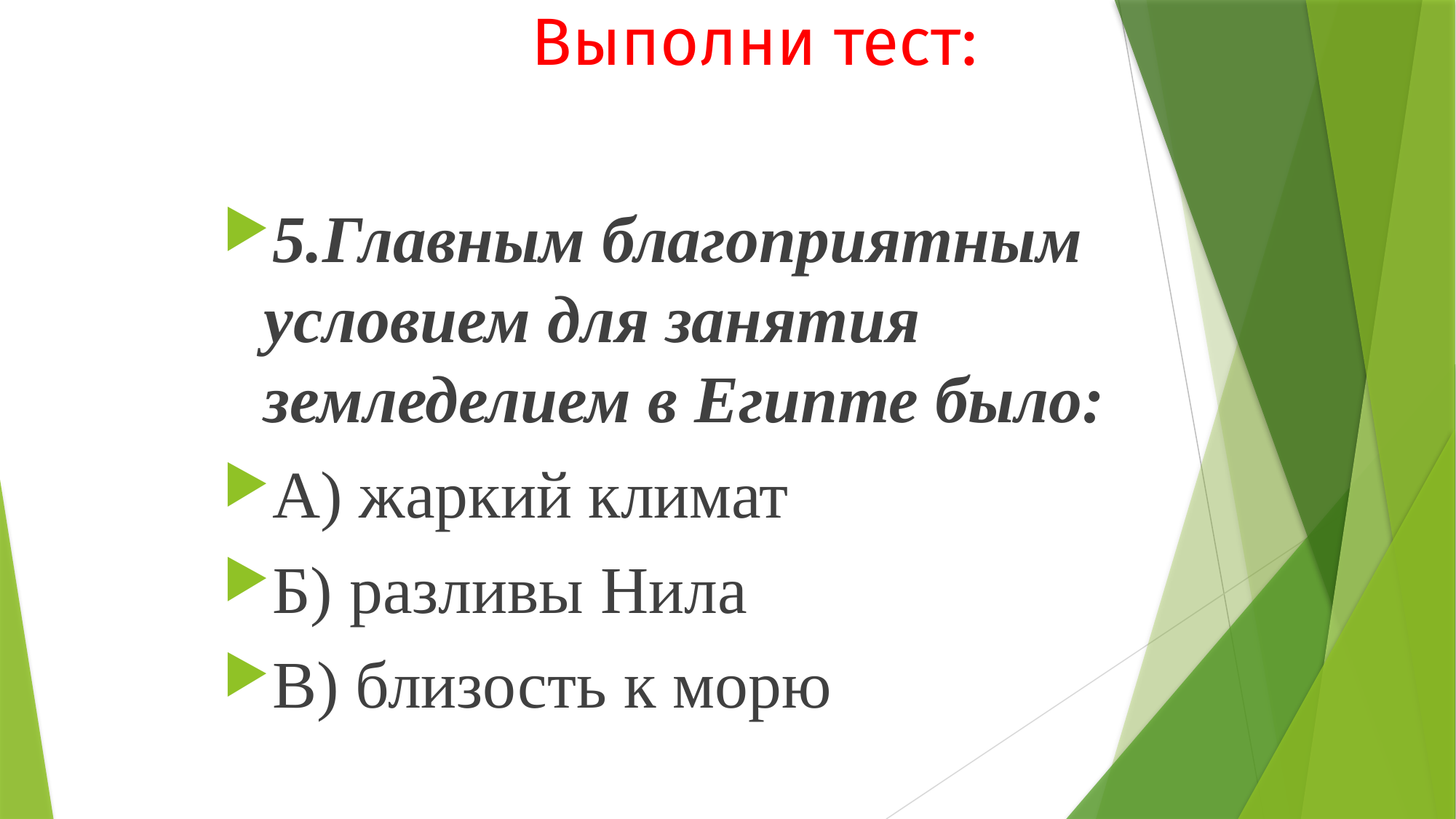

# Выполни тест:
5.Главным благоприятным условием для занятия земледелием в Египте было:
А) жаркий климат
Б) разливы Нила
В) близость к морю